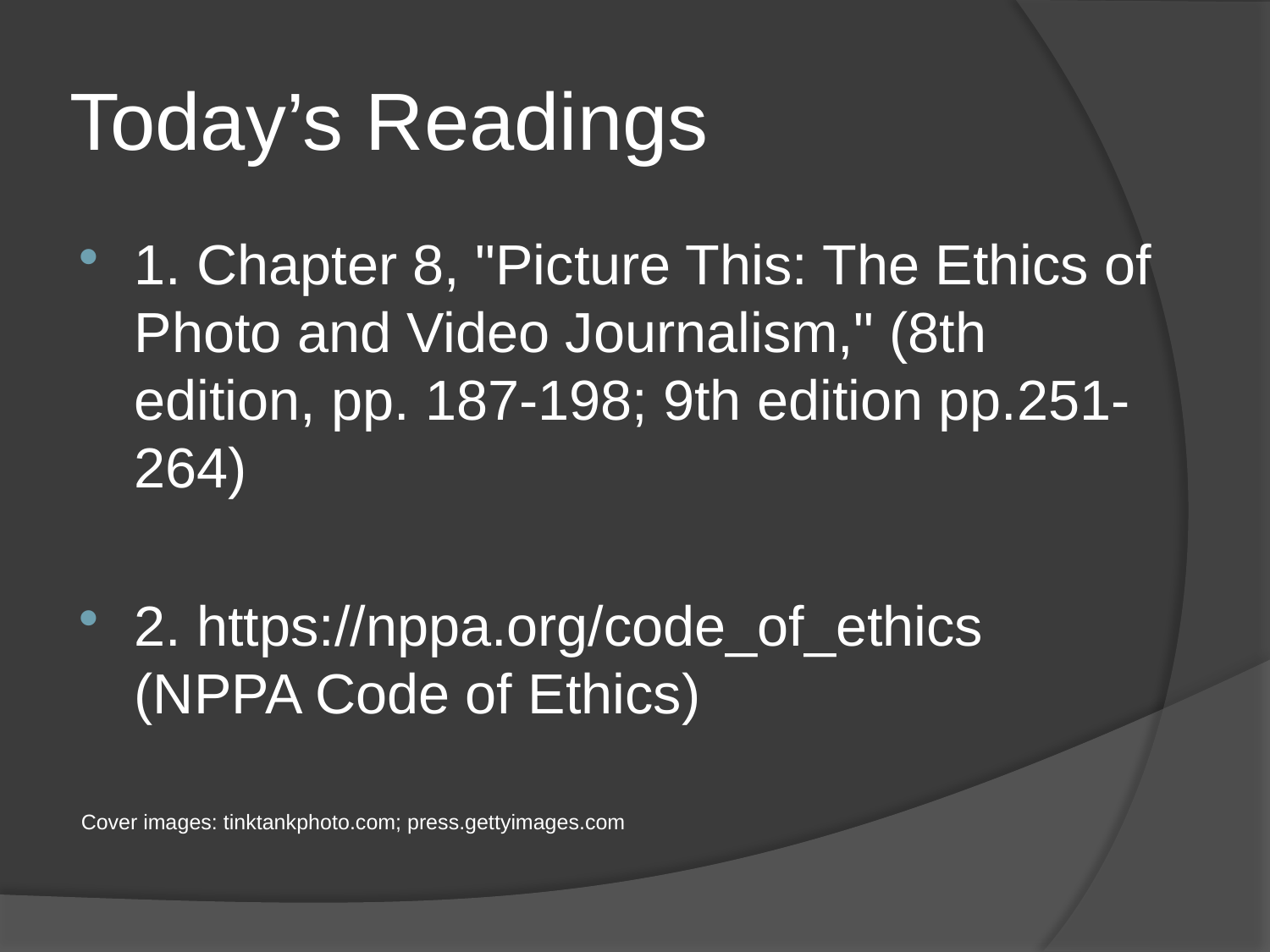

# Today’s Readings
1. Chapter 8, "Picture This: The Ethics of Photo and Video Journalism," (8th edition, pp. 187-198; 9th edition pp.251-264)

2. https://nppa.org/code_of_ethics (NPPA Code of Ethics)

Cover images: tinktankphoto.com; press.gettyimages.com